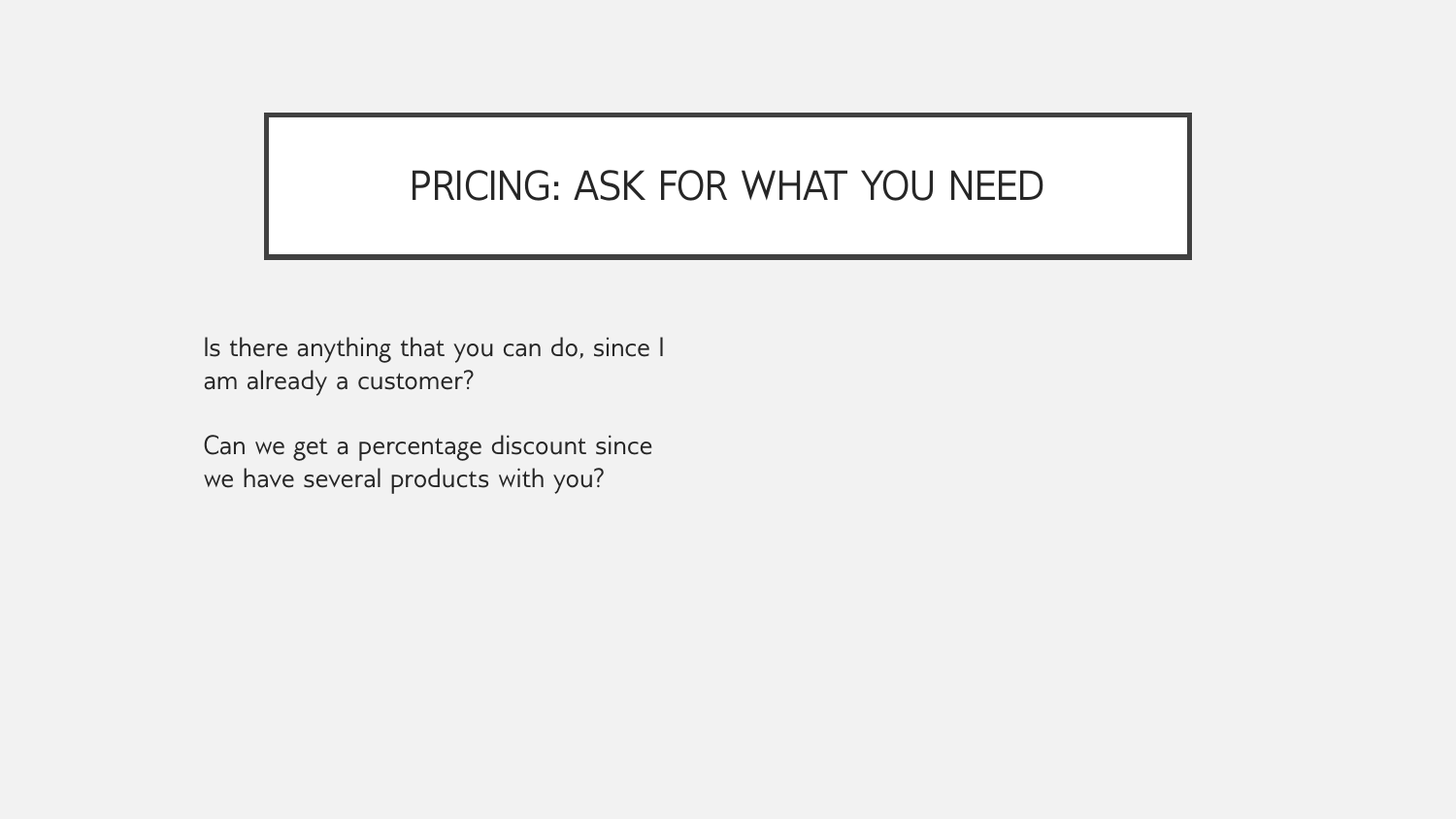

# PRICING: ASK FOR WHAT YOU NEED
Is there anything that you can do, since I am already a customer?
Can we get a percentage discount since we have several products with you?